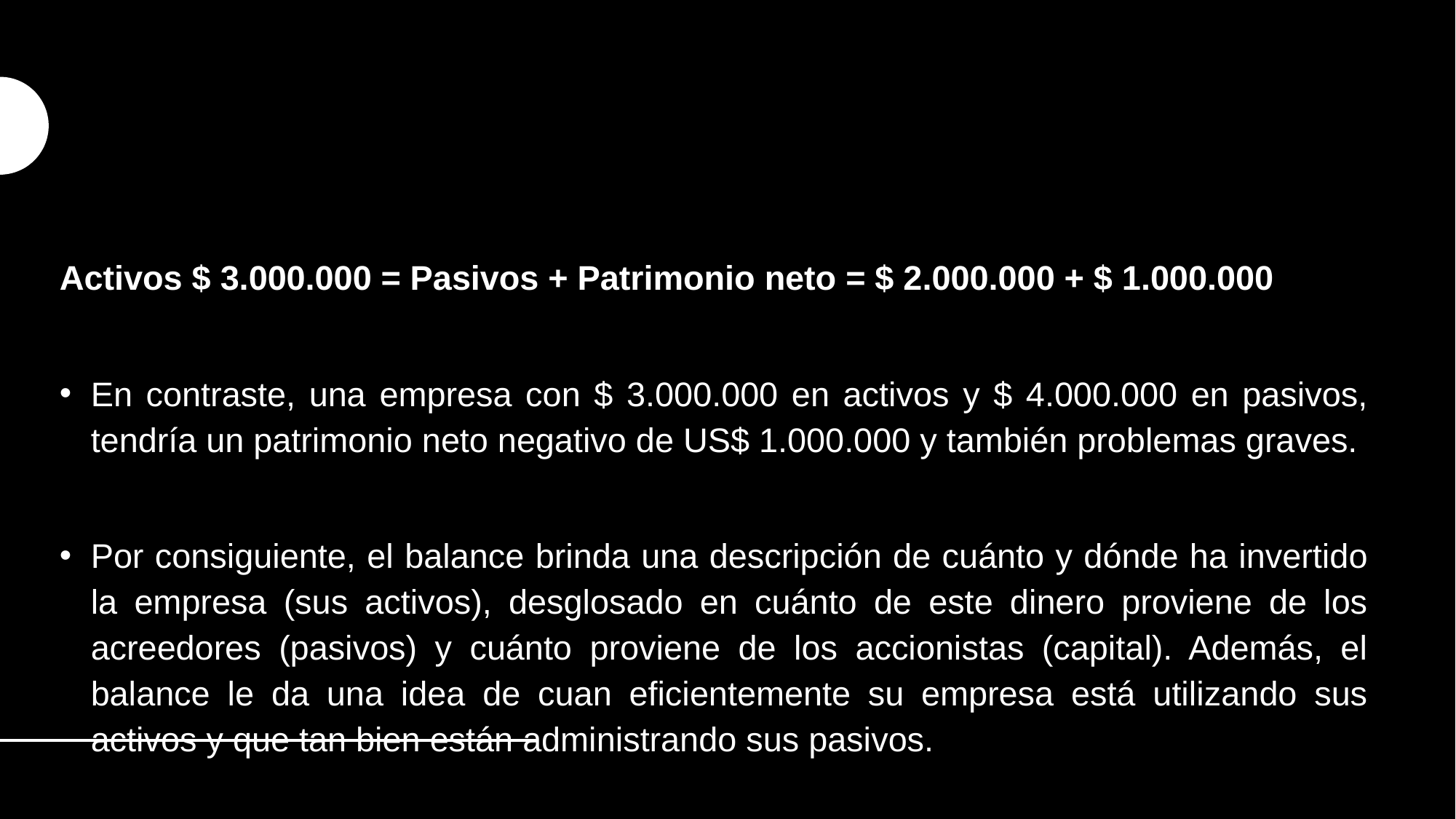

Activos $ 3.000.000 = Pasivos + Patrimonio neto = $ 2.000.000 + $ 1.000.000

En contraste, una empresa con $ 3.000.000 en activos y $ 4.000.000 en pasivos, tendría un patrimonio neto negativo de US$ 1.000.000 y también problemas graves.

Por consiguiente, el balance brinda una descripción de cuánto y dónde ha invertido la empresa (sus activos), desglosado en cuánto de este dinero proviene de los acreedores (pasivos) y cuánto proviene de los accionistas (capital). Además, el balance le da una idea de cuan eficientemente su empresa está utilizando sus activos y que tan bien están administrando sus pasivos.